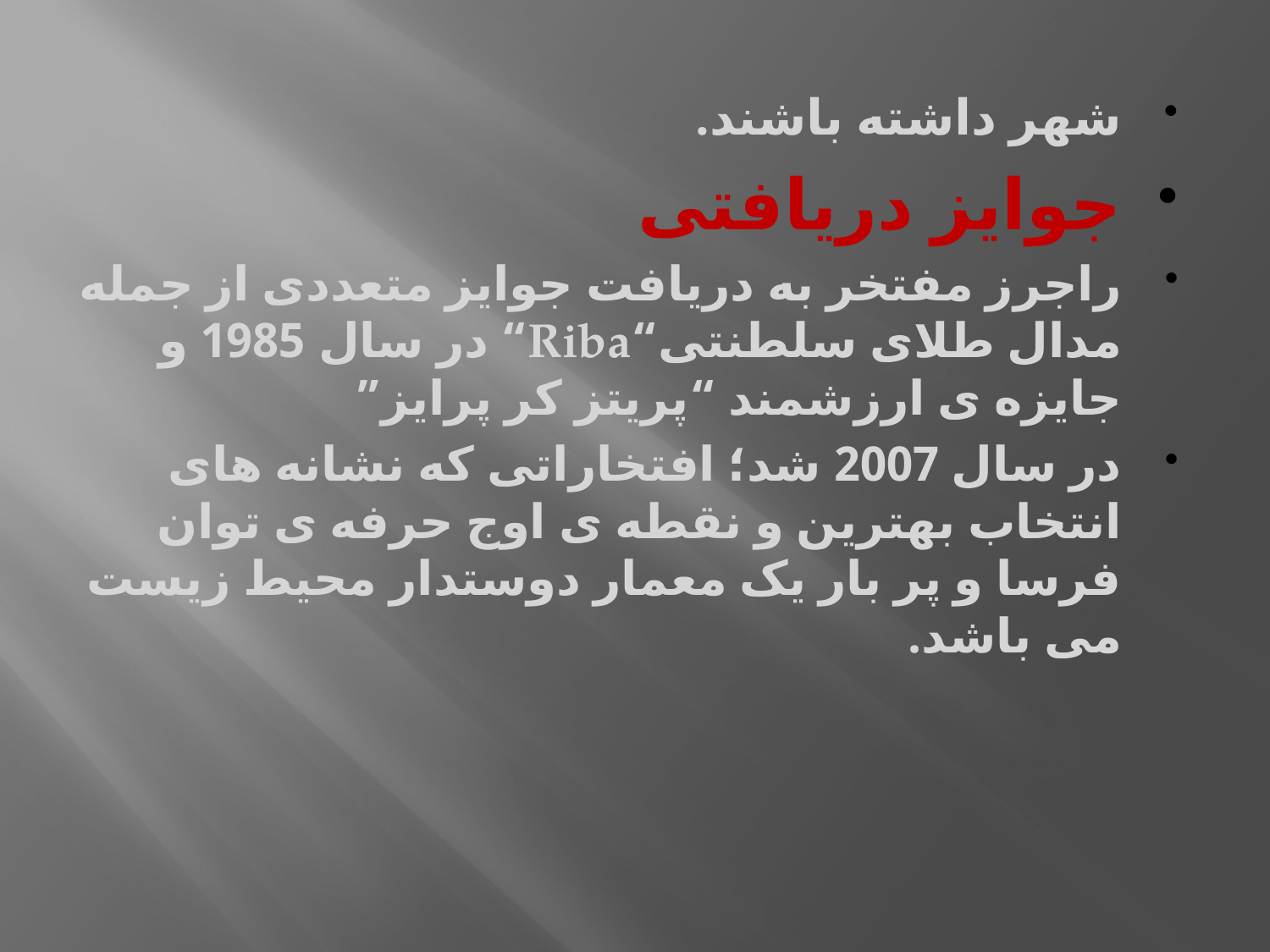

#
شهر داشته باشند.
جوایز دریافتی
راجرز مفتخر به دریافت جوایز متعددی از جمله مدال طلای سلطنتی“Riba“ در سال 1985 و جایزه ی ارزشمند “پریتز کر پرایز”
در سال 2007 شد؛ افتخاراتی که نشانه های انتخاب بهترین و نقطه ی اوج حرفه ی توان فرسا و پر بار یک معمار دوستدار محیط زیست    می باشد.